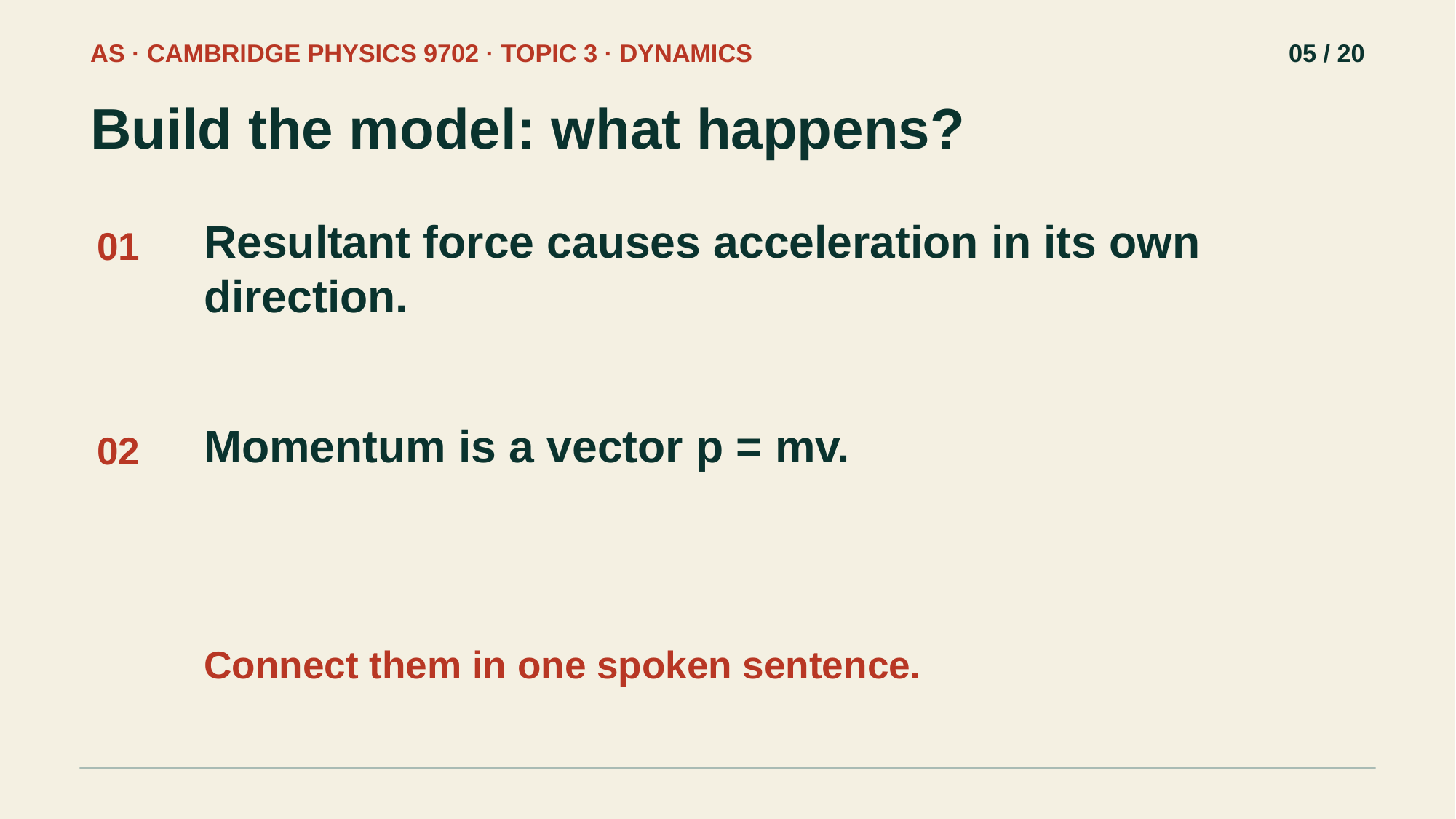

AS · CAMBRIDGE PHYSICS 9702 · TOPIC 3 · DYNAMICS
05 / 20
Build the model: what happens?
Resultant force causes acceleration in its own direction.
01
Momentum is a vector p = mv.
02
Connect them in one spoken sentence.